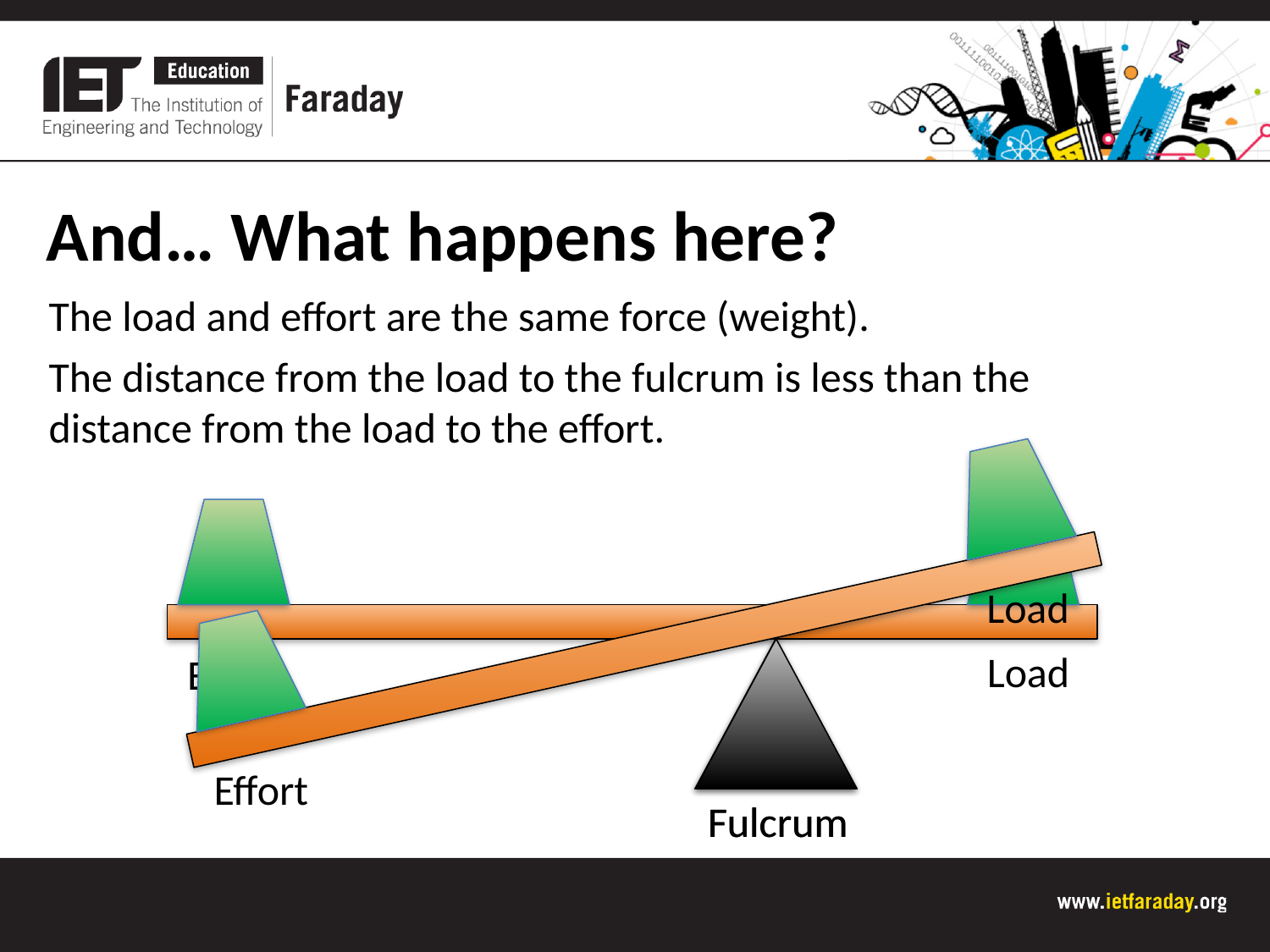

And… What happens here?
The load and effort are the same force (weight).
The distance from the load to the fulcrum is less than the distance from the load to the effort.

Load

Effort
Fulcrum

Load

Effort
Fulcrum